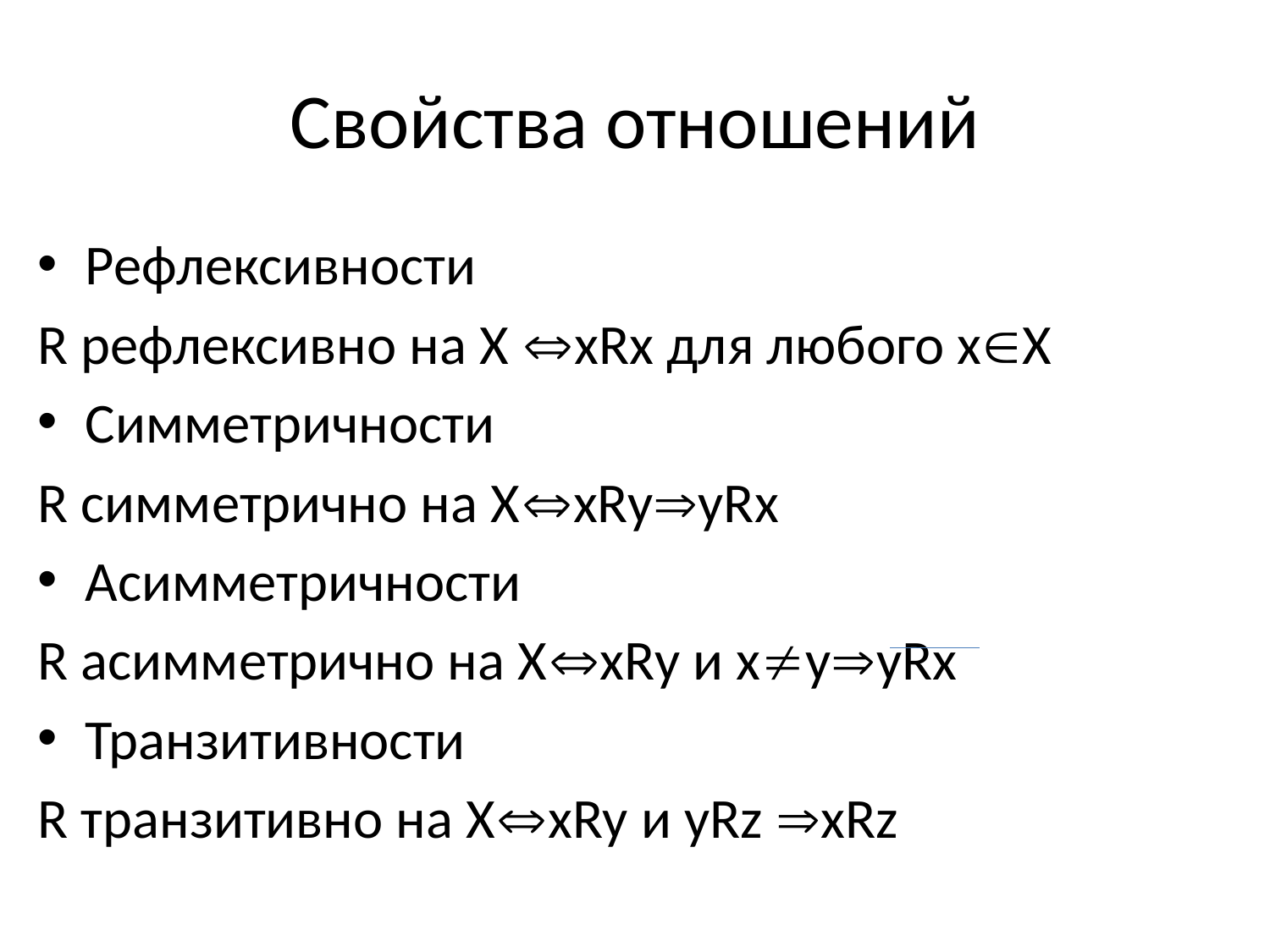

# Свойства отношений
Рефлексивности
R рефлексивно на Х ⇔xRx для любого х∈Х
Симметричности
R симметрично на Х⇔xRy⇒yRx
Асимметричности
R асимметрично на Х⇔xRy и х≠y⇒yRx
Транзитивности
R транзитивно на Х⇔xRy и yRz ⇒хRz